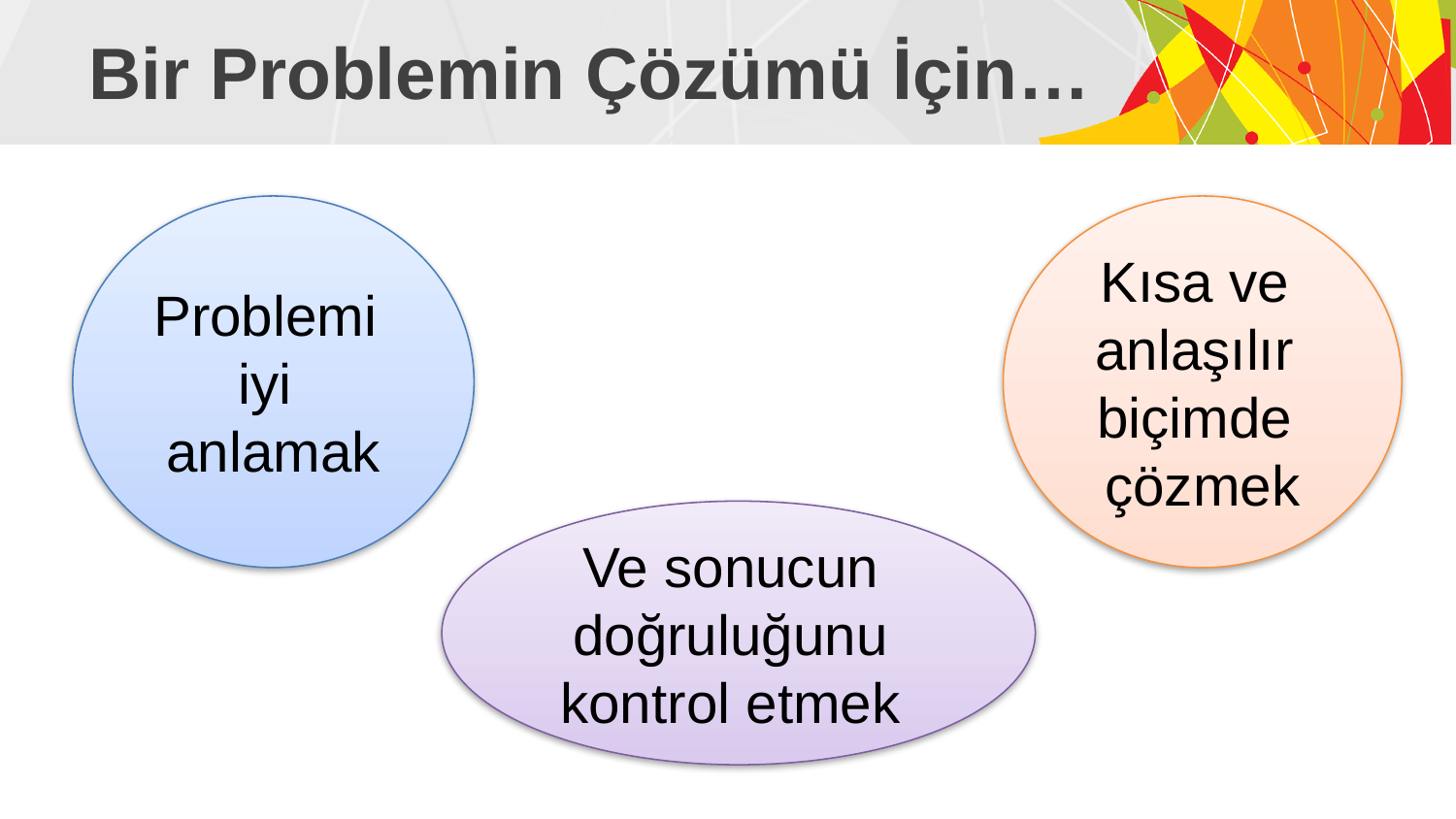

# Bir Problemin Çözümü İçin…
Kısa ve
anlaşılır
biçimde
çözmek
Problemi
iyi
anlamak
Ve sonucun
doğruluğunu
kontrol etmek